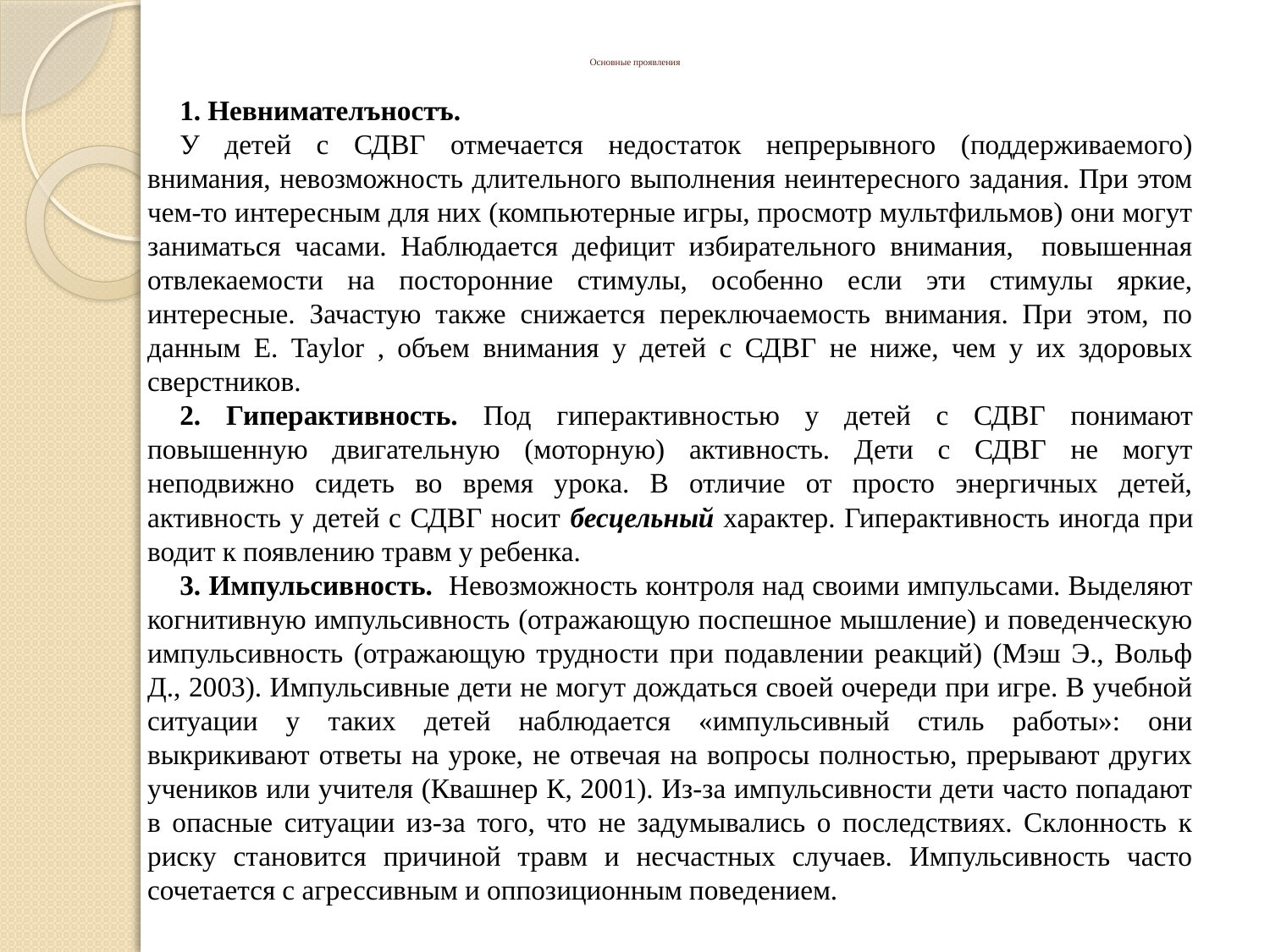

# Основные проявления
1. Невнимателъностъ.
У детей с СДВГ отмечается недостаток непрерывного (поддерживаемого) внимания, невозможность длительного выполнения неинтересного задания. При этом чем-то интересным для них (компьютерные игры, просмотр мультфильмов) они могут заниматься часами. Наблюдается дефицит избирательного внимания,  повышенная отвлекаемости на посторонние стимулы, особенно если эти стимулы яркие, интересные. Зачастую также снижается переключаемость внимания. При этом, по данным Е. Taylor , объем внимания у детей с СДВГ не ниже, чем у их здоровых сверстников.
2. Гиперактивность. Под гиперактивностью у детей с СДВГ понимают повышенную двигательную (моторную) активность. Дети с СДВГ не могут неподвижно сидеть во время урока. В отличие от просто энергичных детей, активность у детей с СДВГ носит бесцельный характер. Гиперактивность иногда при водит к появлению травм у ребенка.
3. Импульсивность.  Невозможность контроля над своими импульсами. Выделяют когнитивную импульсивность (отражающую поспешное мышление) и поведенческую импульсивность (отражающую трудности при подавлении реакций) (Мэш Э., Вольф Д., 2003). Импульсивные дети не могут дождаться своей очереди при игре. В учебной ситуации у таких детей наблюдается «импульсивный стиль работы»: они выкрикивают ответы на уроке, не отвечая на вопросы полностью, прерывают других учеников или учителя (Квашнер К, 2001). Из-за импульсивности дети часто попадают в опасные ситуации из-за того, что не задумывались о последствиях. Склонность к риску становится причиной травм и несчастных случаев. Импульсивность часто сочетается с агрессивным и оппозиционным поведением.